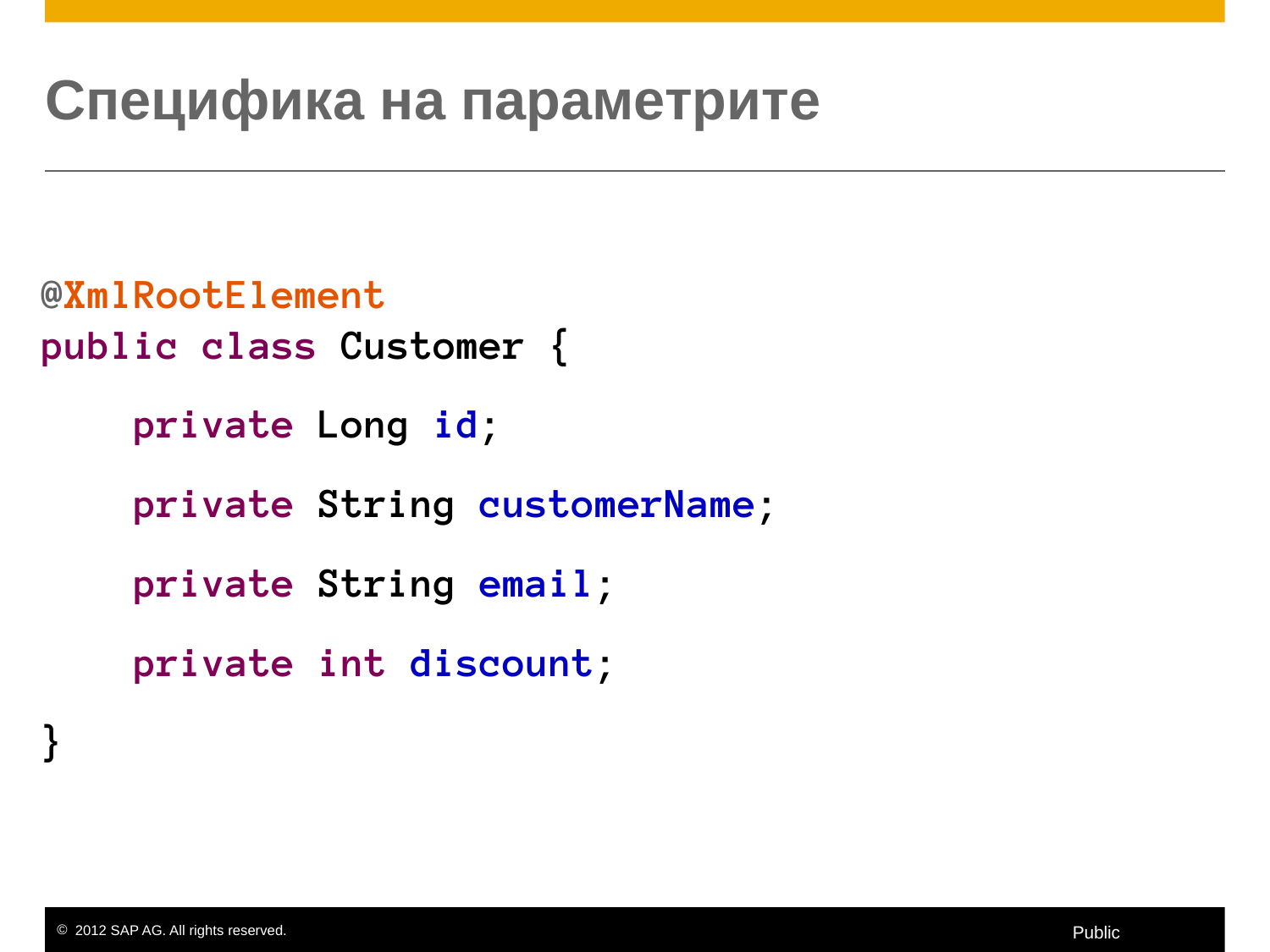

# Специфика на параметрите

@XmlRootElement
public class Customer {
    private Long id;
    private String customerName;
    private String email;
    private int discount;
}